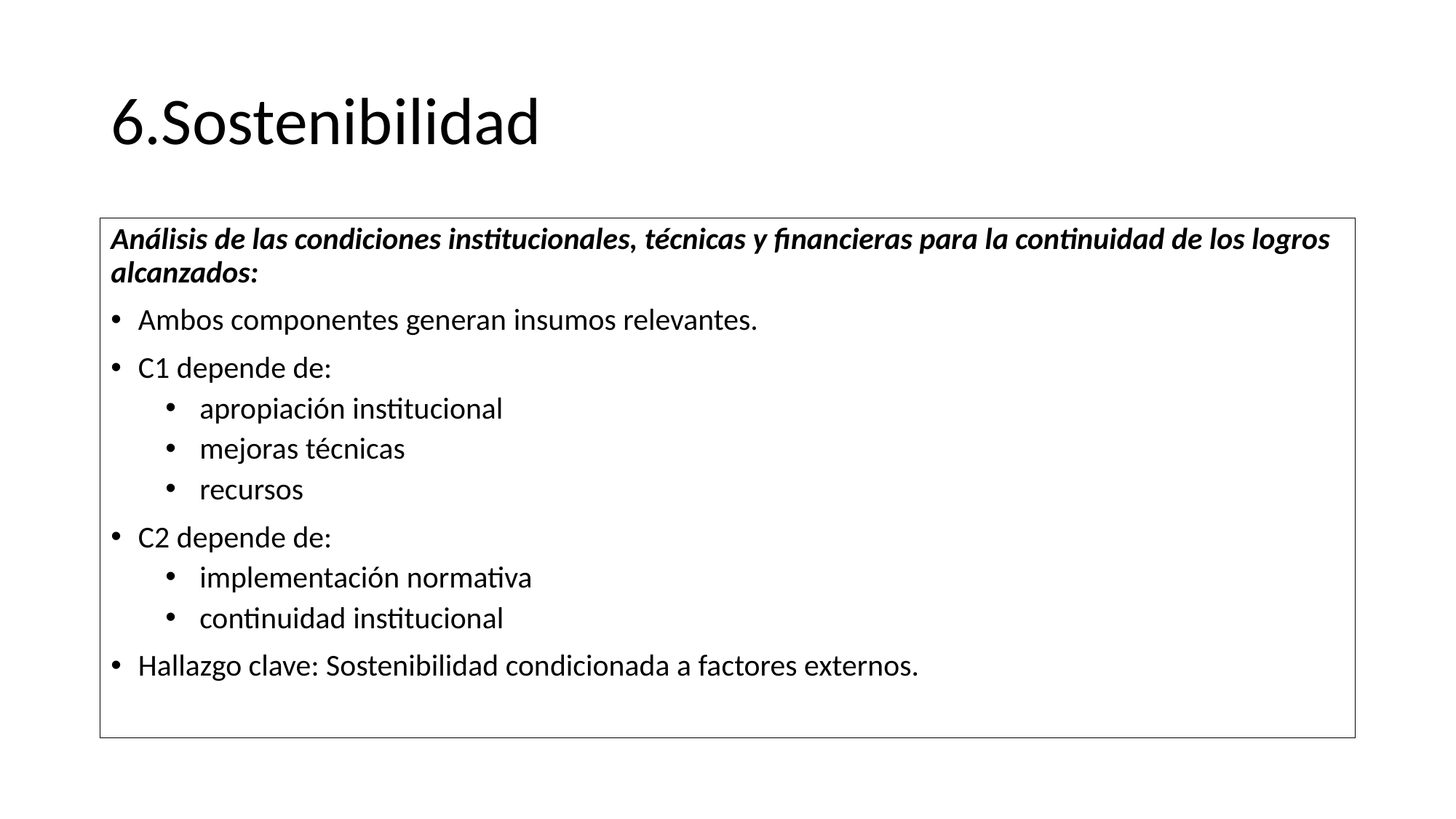

# 6.Sostenibilidad
Análisis de las condiciones institucionales, técnicas y financieras para la continuidad de los logros alcanzados:
Ambos componentes generan insumos relevantes.
C1 depende de:
apropiación institucional
mejoras técnicas
recursos
C2 depende de:
implementación normativa
continuidad institucional
Hallazgo clave: Sostenibilidad condicionada a factores externos.